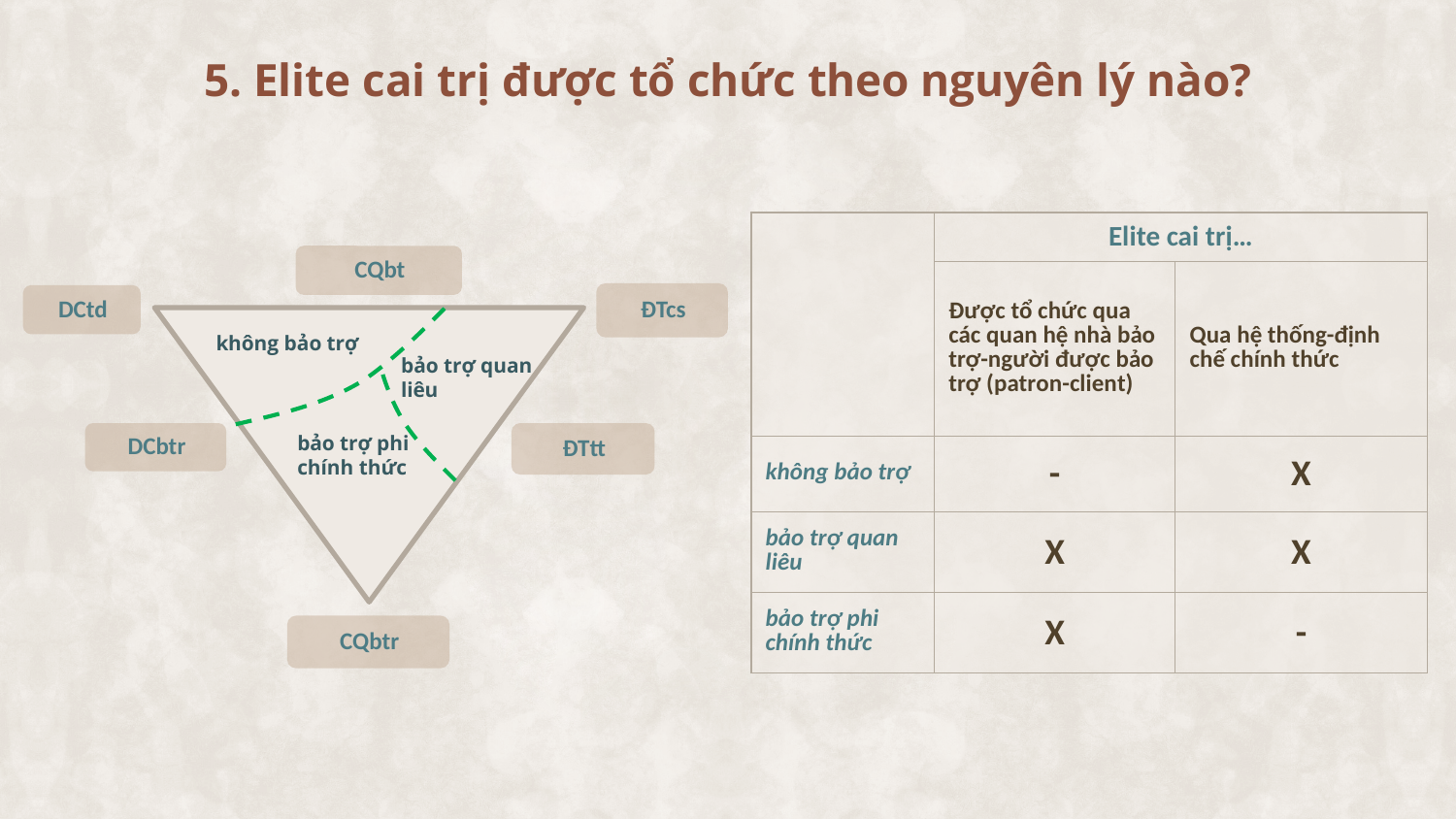

# 5. Elite cai trị được tổ chức theo nguyên lý nào?

ĐTcs
DCtd
CQbtr
CQbt
ĐTtt
DCbtr
|  | Elite cai trị… |  |
| --- | --- | --- |
|  | Được tổ chức qua các quan hệ nhà bảo trợ-người được bảo trợ (patron-client) | Qua hệ thống-định chế chính thức |
| không bảo trợ | - | X |
| bảo trợ quan liêu | X | X |
| bảo trợ phi chính thức | X | - |

không bảo trợ
bảo trợ phi chính thức
bảo trợ quan liêu